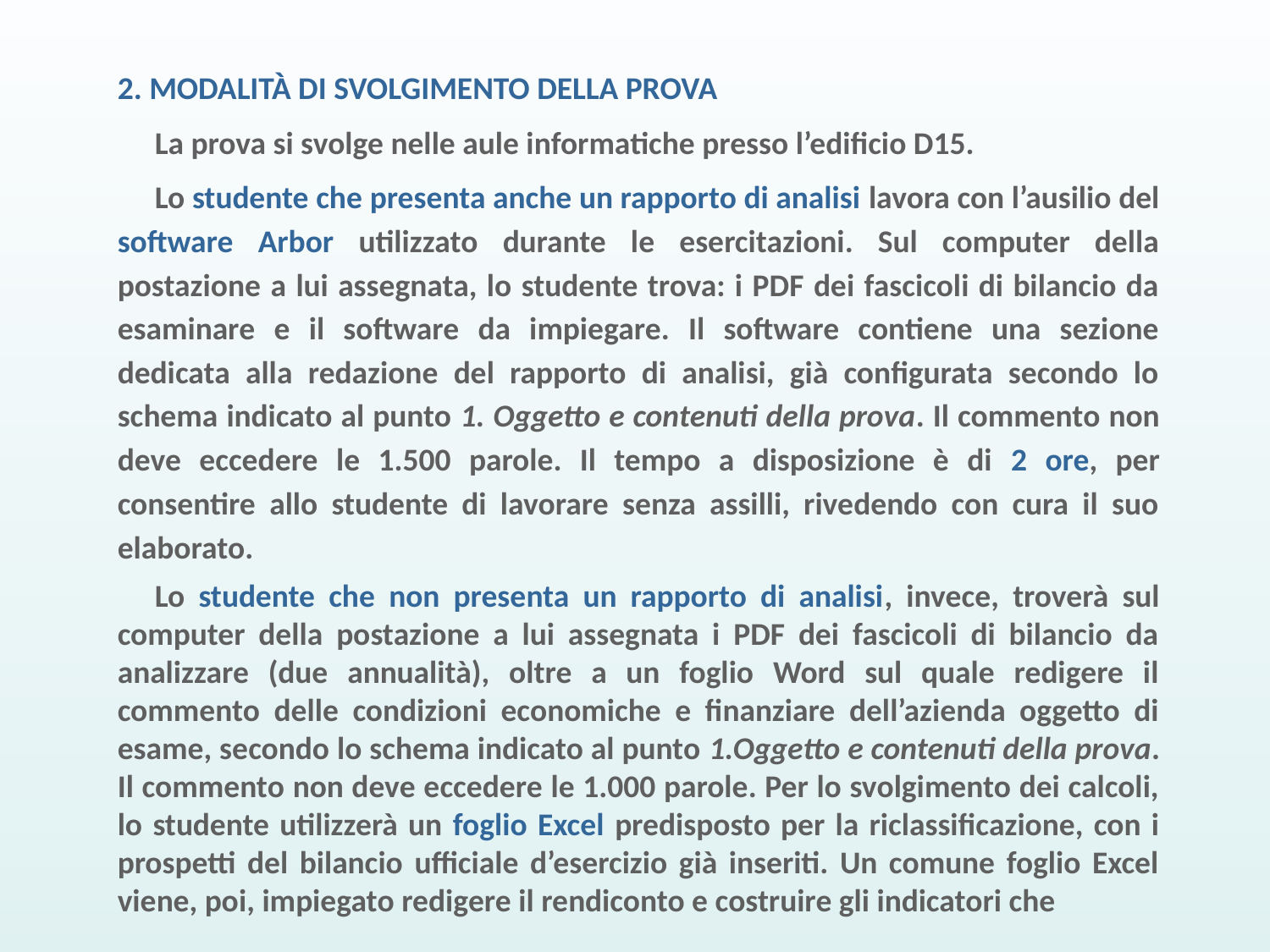

2. MODALITÀ DI SVOLGIMENTO DELLA PROVA
La prova si svolge nelle aule informatiche presso l’edificio D15.
Lo studente che presenta anche un rapporto di analisi lavora con l’ausilio del software Arbor utilizzato durante le esercitazioni. Sul computer della postazione a lui assegnata, lo studente trova: i PDF dei fascicoli di bilancio da esaminare e il software da impiegare. Il software contiene una sezione dedicata alla redazione del rapporto di analisi, già configurata secondo lo schema indicato al punto 1. Oggetto e contenuti della prova. Il commento non deve eccedere le 1.500 parole. Il tempo a disposizione è di 2 ore, per consentire allo studente di lavorare senza assilli, rivedendo con cura il suo elaborato.
Lo studente che non presenta un rapporto di analisi, invece, troverà sul computer della postazione a lui assegnata i PDF dei fascicoli di bilancio da analizzare (due annualità), oltre a un foglio Word sul quale redigere il commento delle condizioni economiche e finanziare dell’azienda oggetto di esame, secondo lo schema indicato al punto 1.Oggetto e contenuti della prova. Il commento non deve eccedere le 1.000 parole. Per lo svolgimento dei calcoli, lo studente utilizzerà un foglio Excel predisposto per la riclassificazione, con i prospetti del bilancio ufficiale d’esercizio già inseriti. Un comune foglio Excel viene, poi, impiegato redigere il rendiconto e costruire gli indicatori che